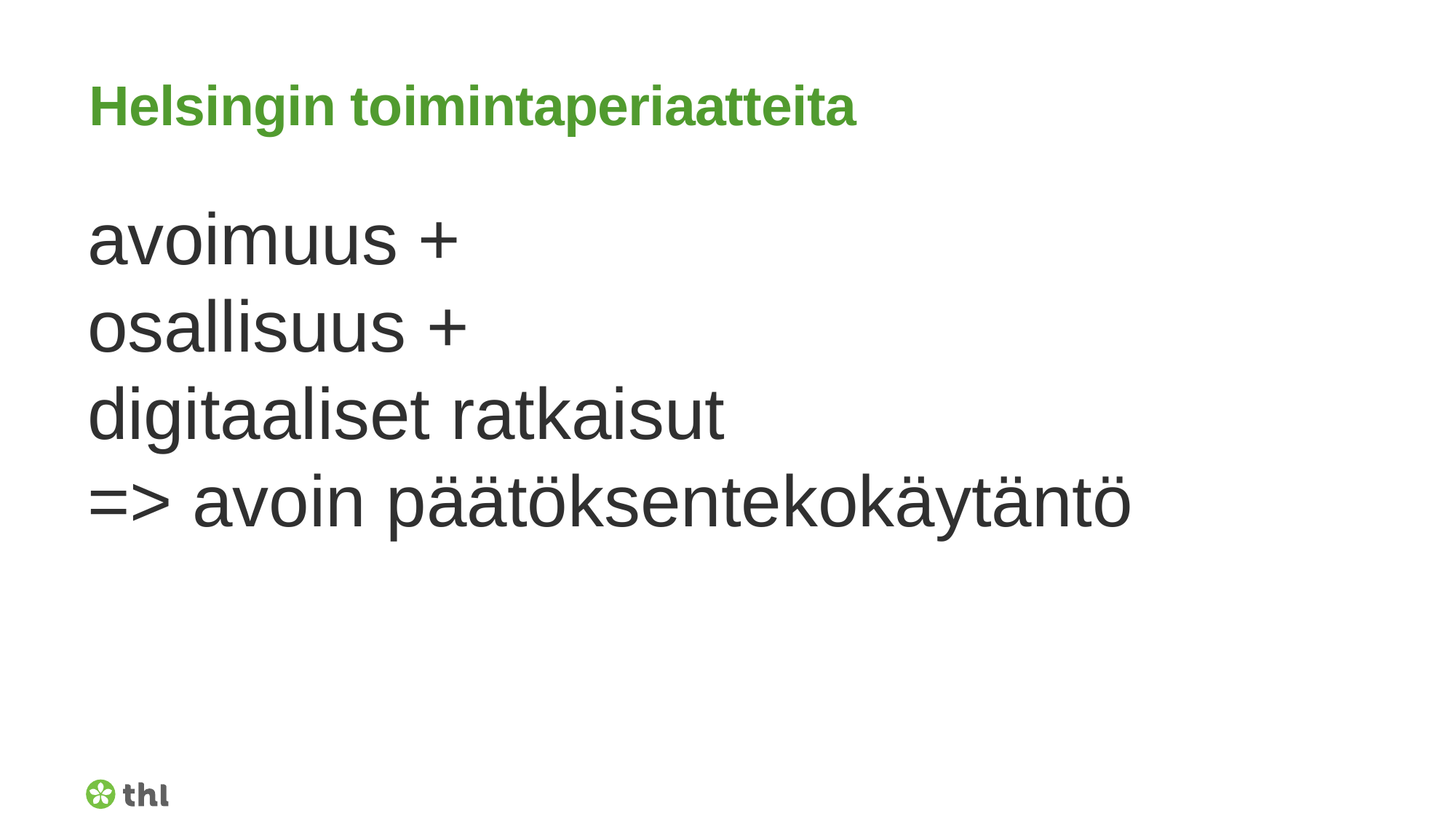

# Helsingin toimintaperiaatteita
avoimuus +
osallisuus +
digitaaliset ratkaisut
=> avoin päätöksentekokäytäntö
7